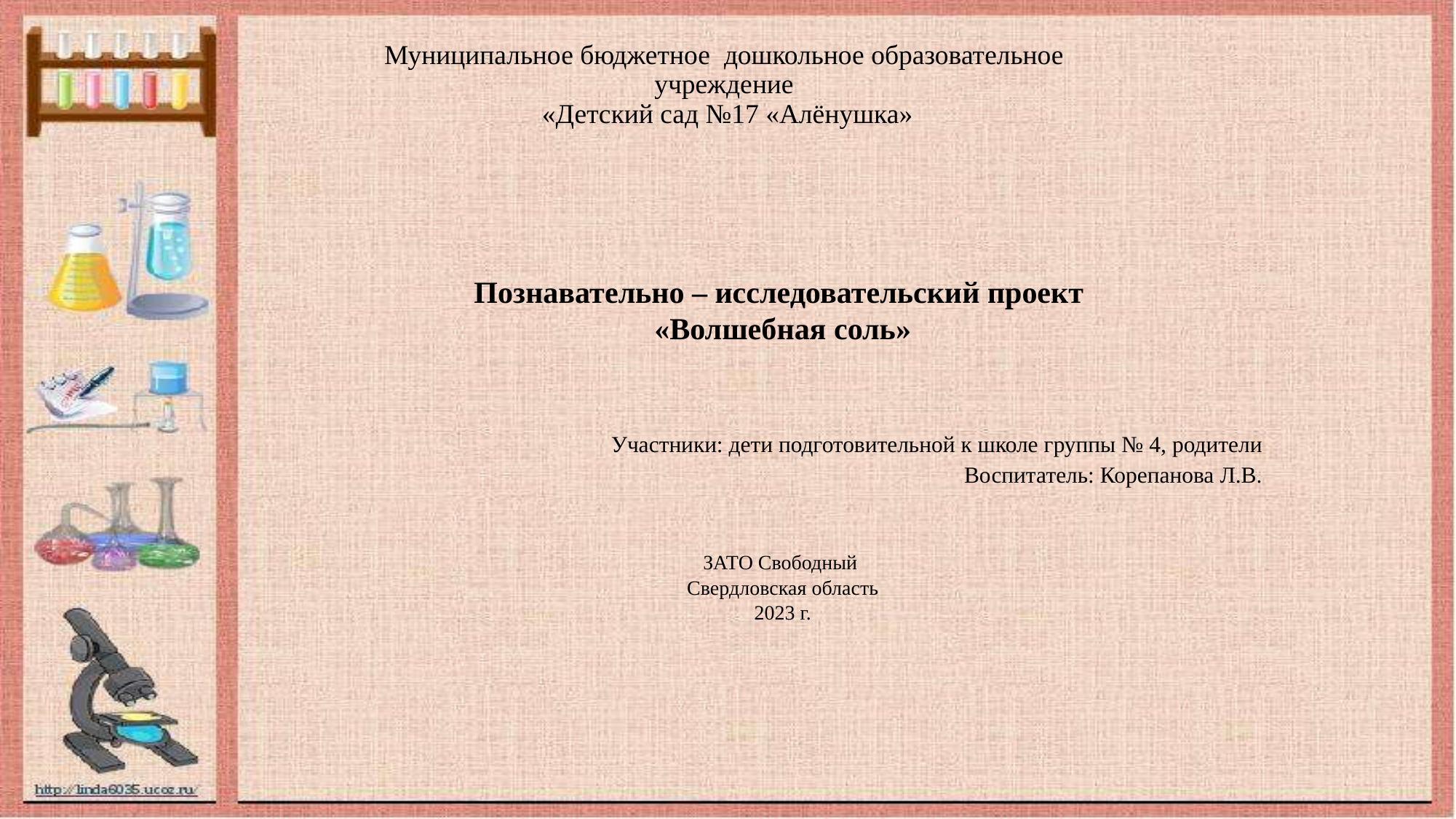

# Муниципальное бюджетное  дошкольное образовательное учреждение «Детский сад №17 «Алёнушка»

Познавательно – исследовательский проект
«Волшебная соль»

 Участники: дети подготовительной к школе группы № 4, родители
Воспитатель: Корепанова Л.В.

ЗАТО Свободный
Свердловская область
2023 г.